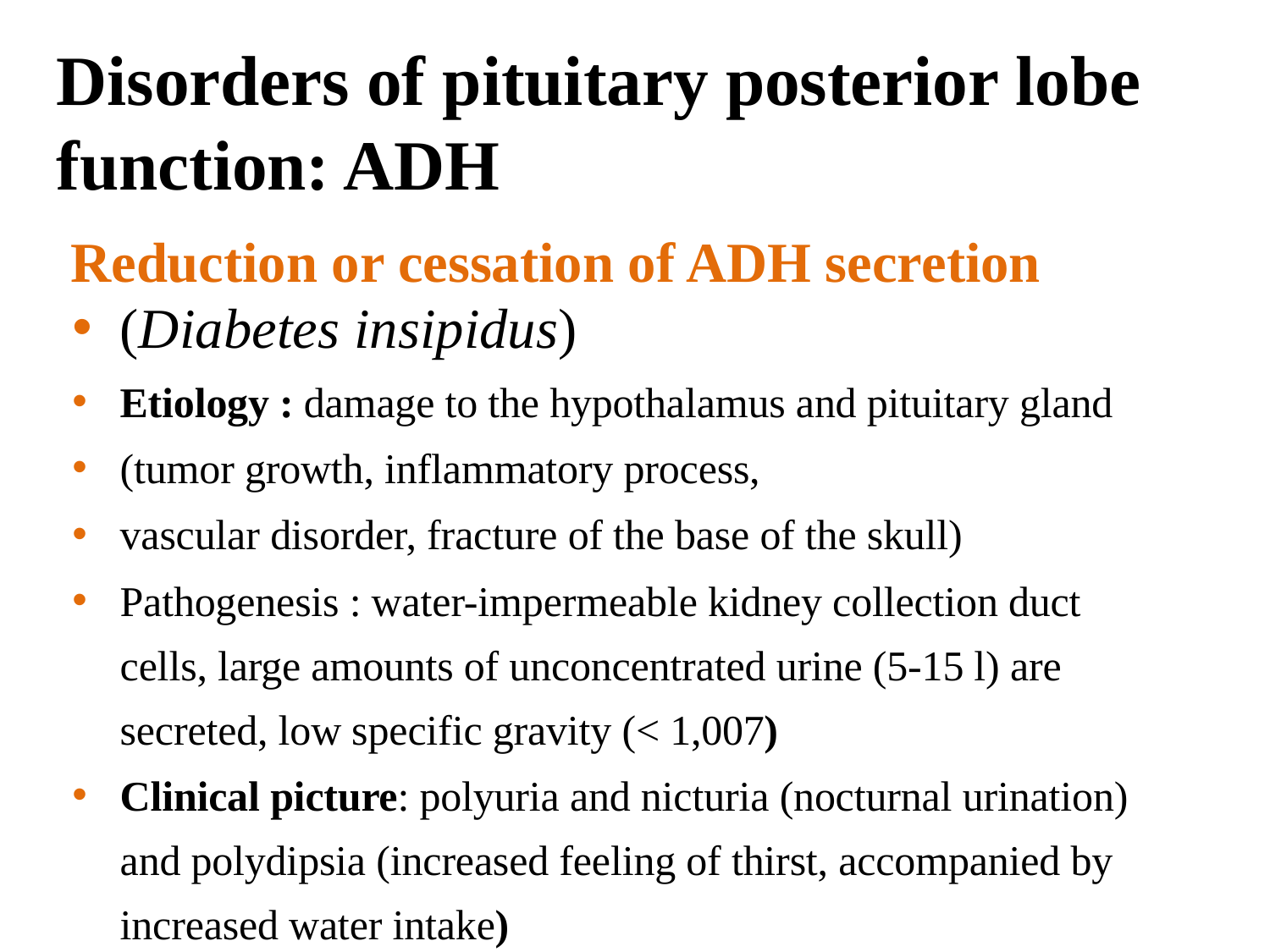

# Disorders of pituitary posterior lobe function: ADH

Reduction or cessation of ADH secretion
(Diabetes insipidus)
Etiology : damage to the hypothalamus and pituitary gland
(tumor growth, inflammatory process,
vascular disorder, fracture of the base of the skull)
Pathogenesis : water-impermeable kidney collection duct cells, large amounts of unconcentrated urine (5-15 l) are secreted, low specific gravity (< 1,007)
Clinical picture: polyuria and nicturia (nocturnal urination) and polydipsia (increased feeling of thirst, accompanied by increased water intake)